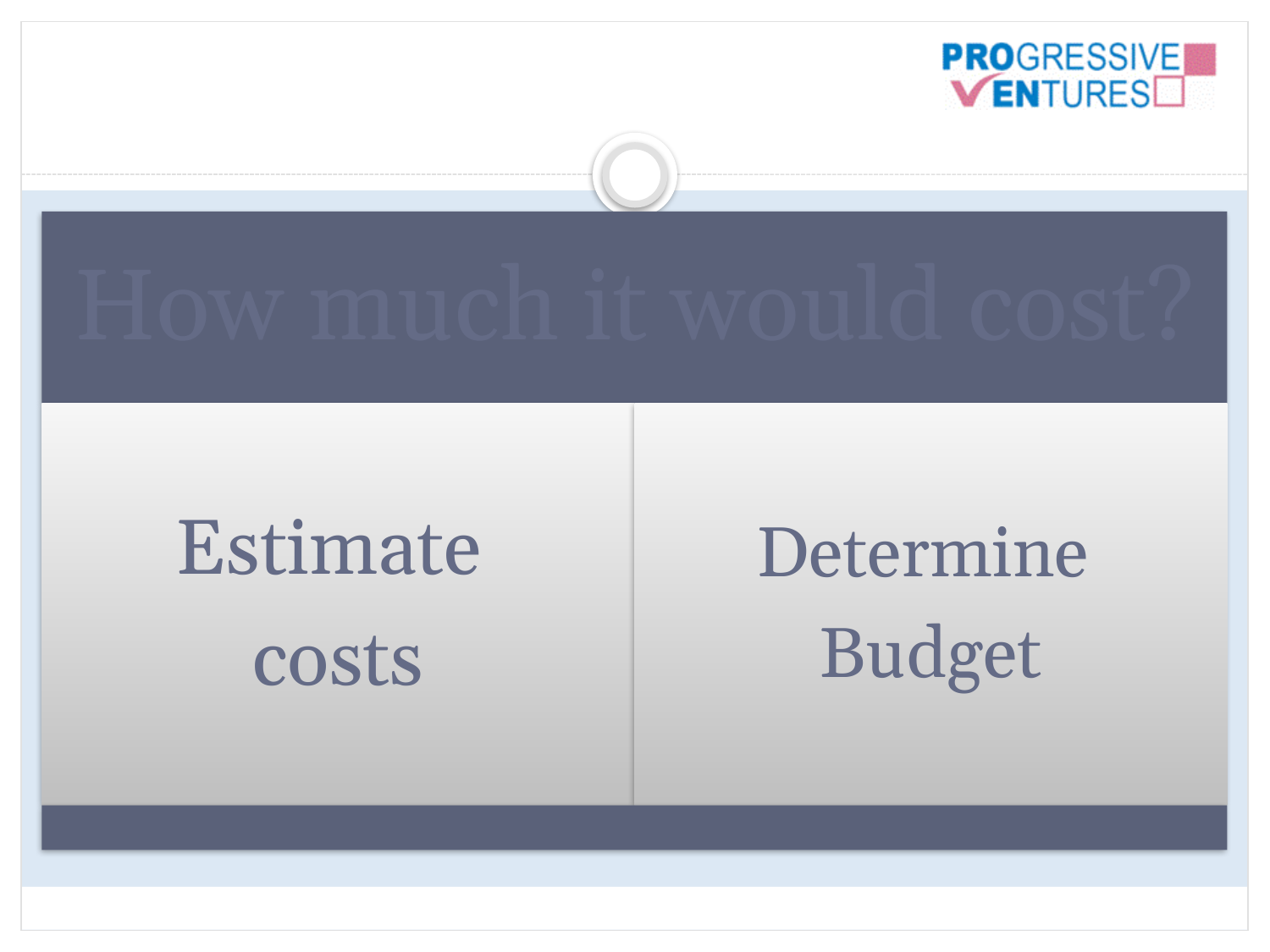

#
How much it would cost?
Estimate
costs
Determine
Budget